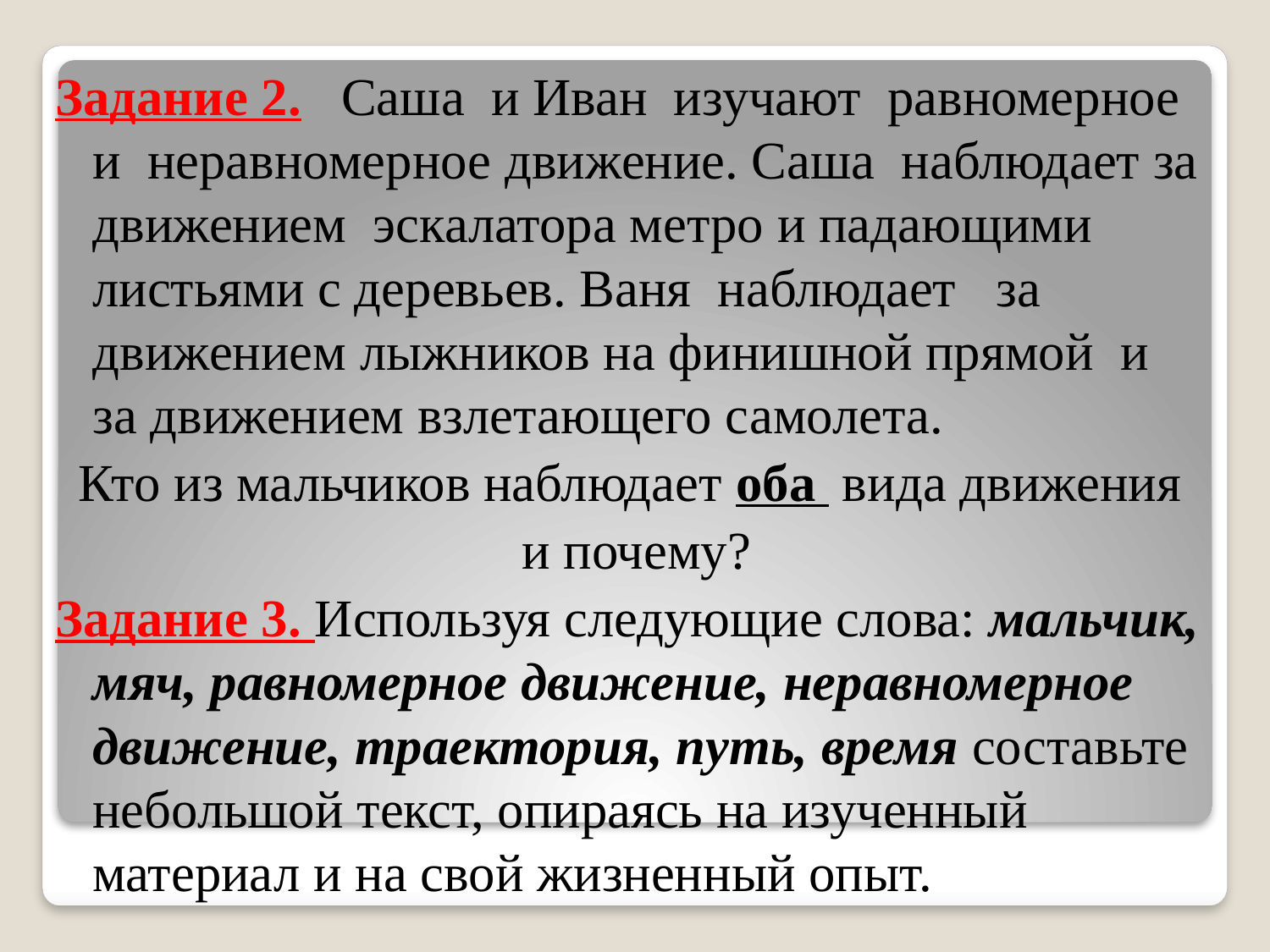

Задание 2.   Саша  и Иван  изучают  равномерное и  неравномерное движение. Саша  наблюдает за движением  эскалатора метро и падающими листьями с деревьев. Ваня  наблюдает   за движением лыжников на финишной прямой  и  за движением взлетающего самолета.
Кто из мальчиков наблюдает оба  вида движения
и почему?
Задание 3. Используя следующие слова: мальчик, мяч, равномерное движение, неравномерное движение, траектория, путь, время составьте небольшой текст, опираясь на изученный материал и на свой жизненный опыт.